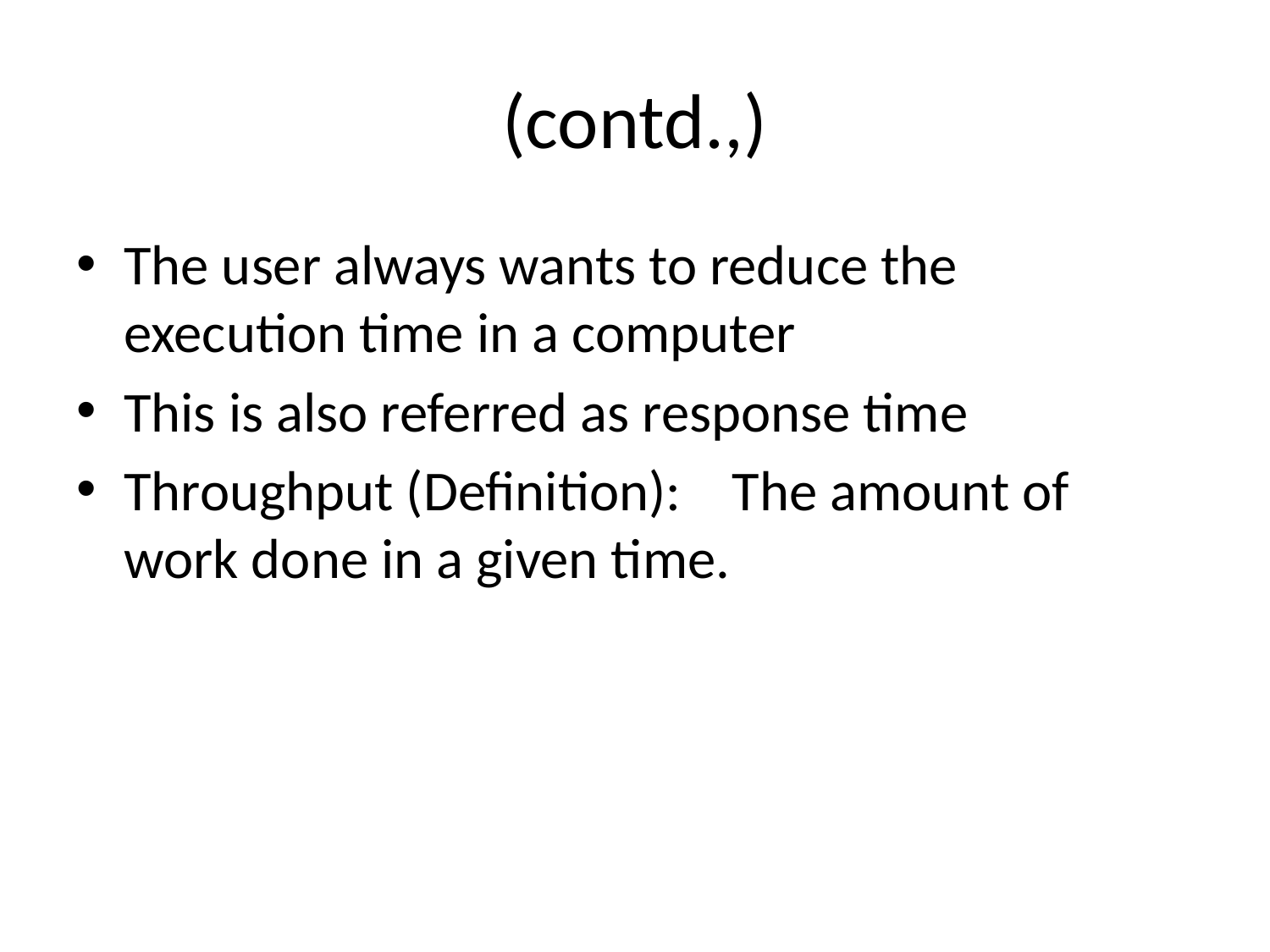

# (contd.,)
The user always wants to reduce the execution time in a computer
This is also referred as response time
Throughput (Definition):    The amount of work done in a given time.